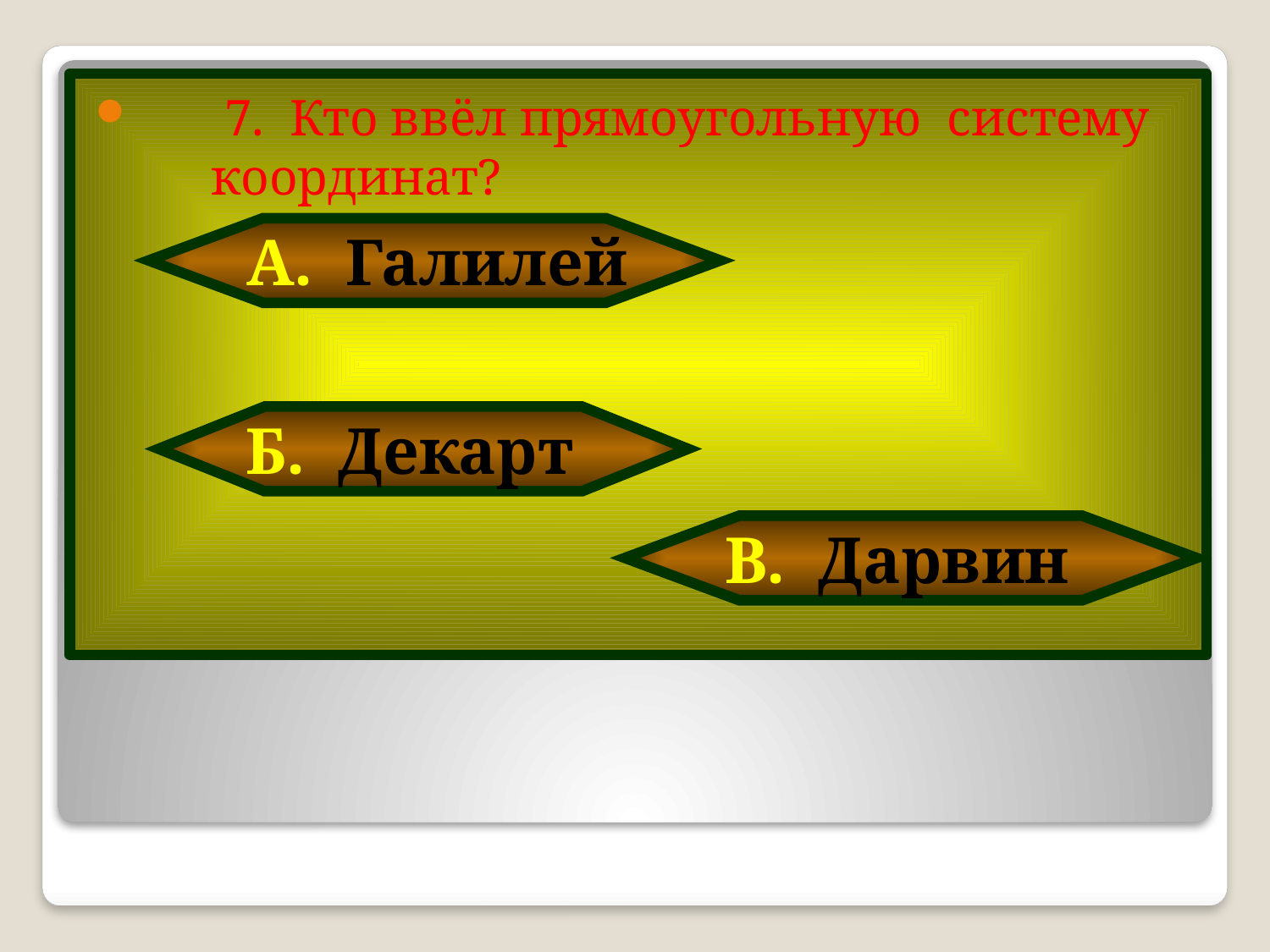

7.  Кто ввёл прямоугольную  систему  координат?

  А.  Галилей
Б.  Декарт
В.  Дарвин
#